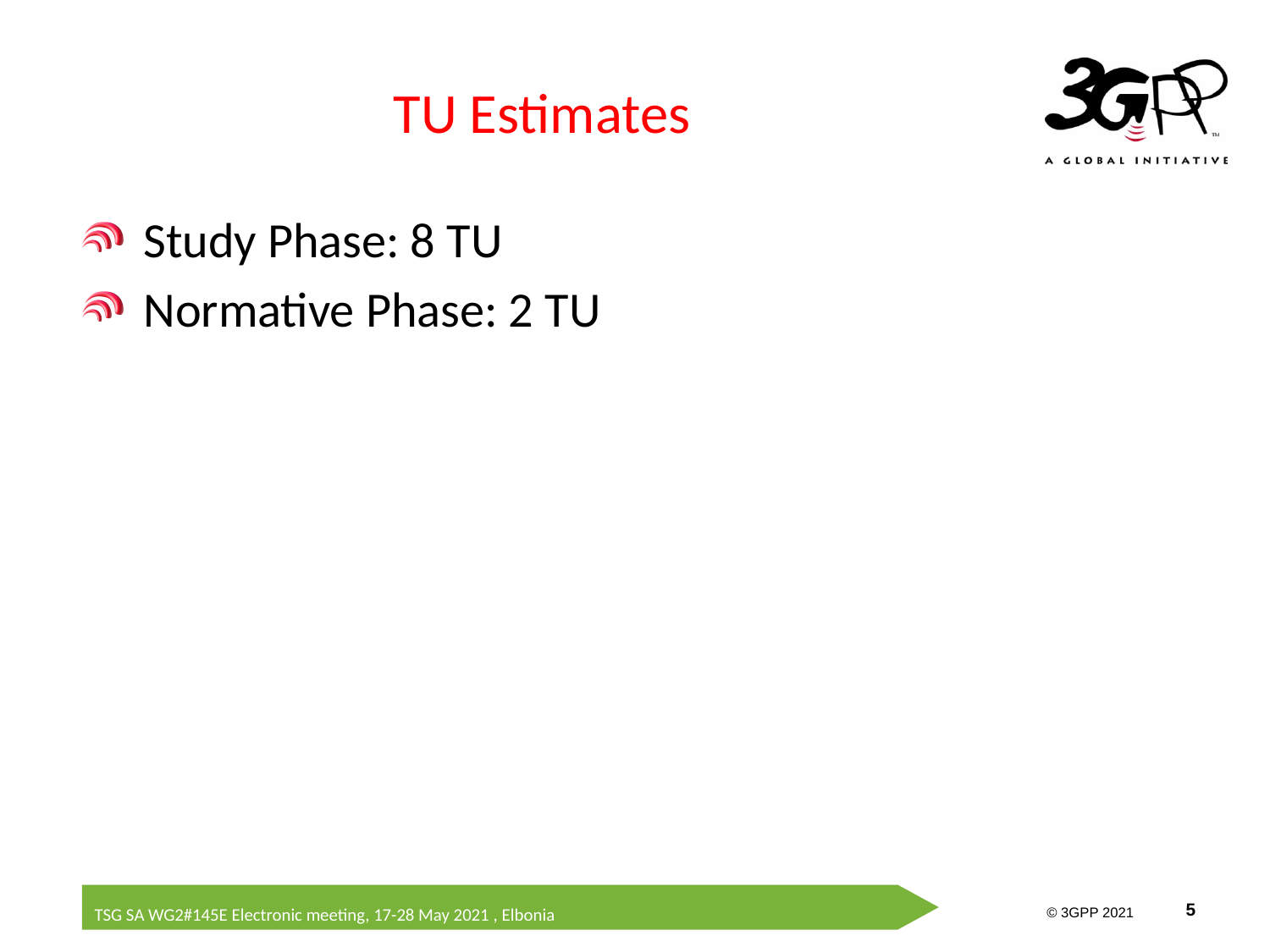

# TU Estimates
Study Phase: 8 TU
Normative Phase: 2 TU